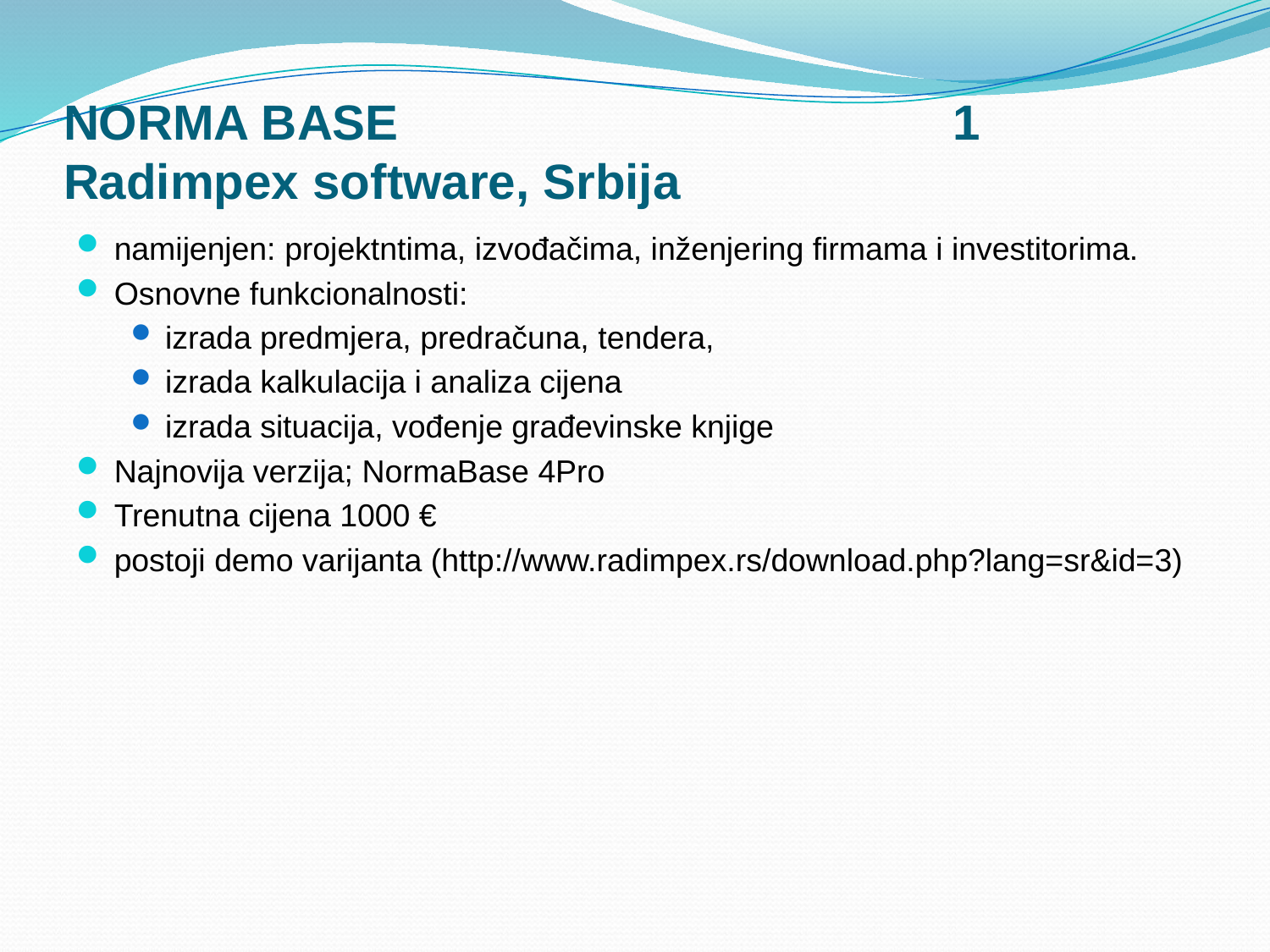

# NORMA BASE					1 Radimpex software, Srbija
namijenjen: projektntima, izvođačima, inženjering firmama i investitorima.
Osnovne funkcionalnosti:
izrada predmjera, predračuna, tendera,
izrada kalkulacija i analiza cijena
izrada situacija, vođenje građevinske knjige
Najnovija verzija; NormaBase 4Pro
Trenutna cijena 1000 €
postoji demo varijanta (http://www.radimpex.rs/download.php?lang=sr&id=3)